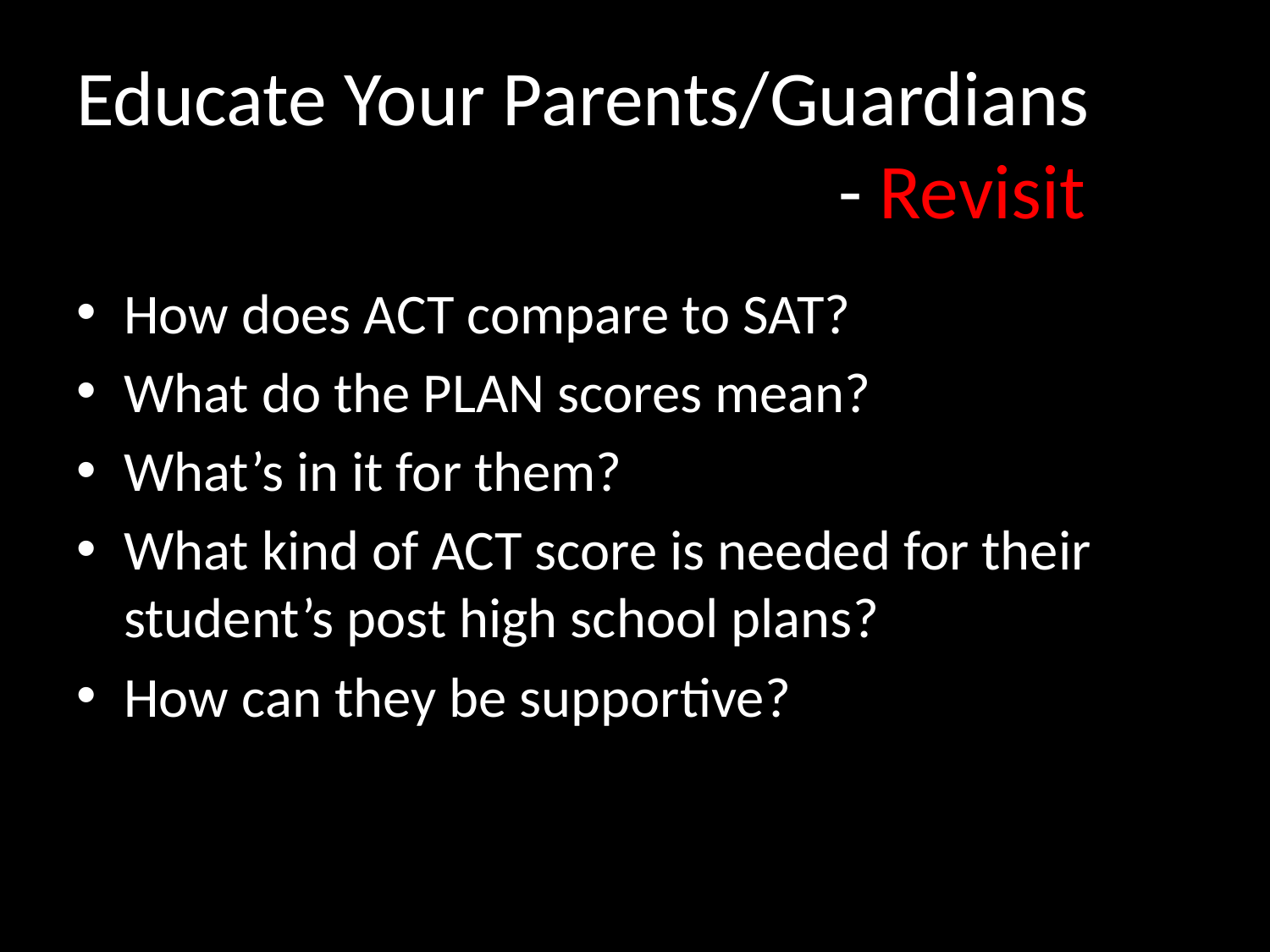

# Educate Your Parents/Guardians - Revisit
How does ACT compare to SAT?
What do the PLAN scores mean?
What’s in it for them?
What kind of ACT score is needed for their student’s post high school plans?
How can they be supportive?